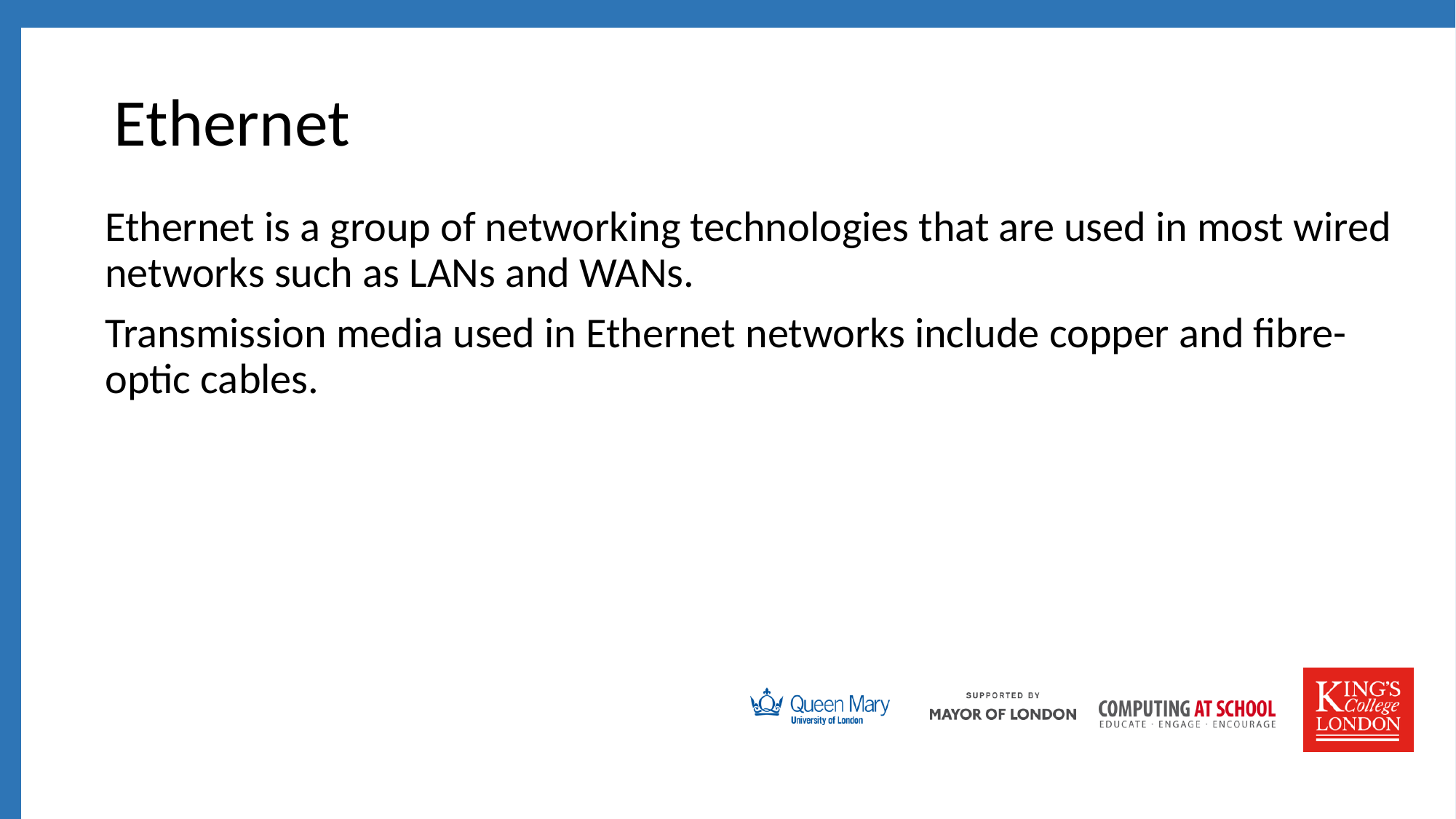

# Ethernet
Ethernet is a group of networking technologies that are used in most wired networks such as LANs and WANs.
Transmission media used in Ethernet networks include copper and fibre-optic cables.